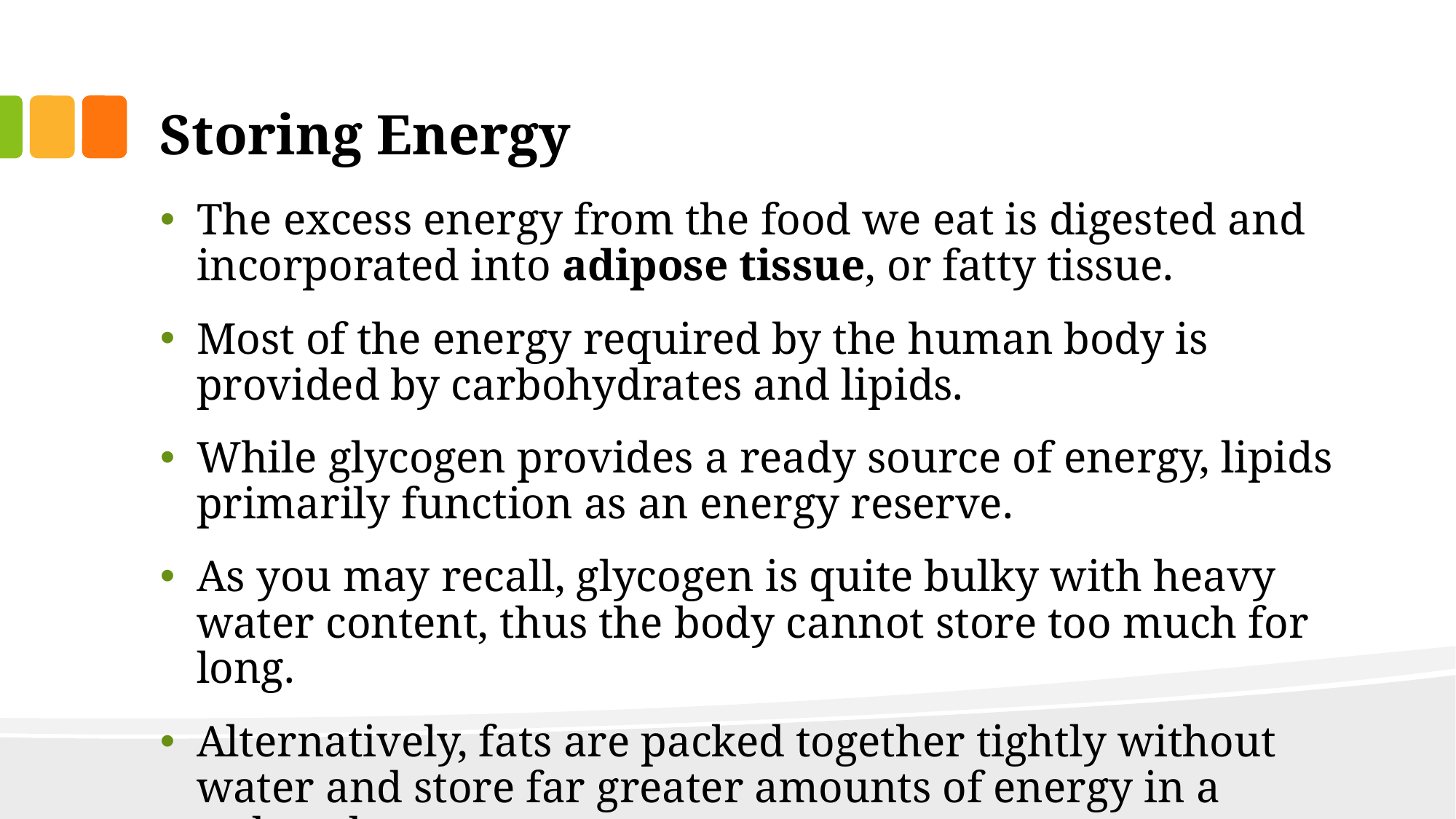

# Storing Energy
The excess energy from the food we eat is digested and incorporated into adipose tissue, or fatty tissue.
Most of the energy required by the human body is provided by carbohydrates and lipids.
While glycogen provides a ready source of energy, lipids primarily function as an energy reserve.
As you may recall, glycogen is quite bulky with heavy water content, thus the body cannot store too much for long.
Alternatively, fats are packed together tightly without water and store far greater amounts of energy in a reduced space.